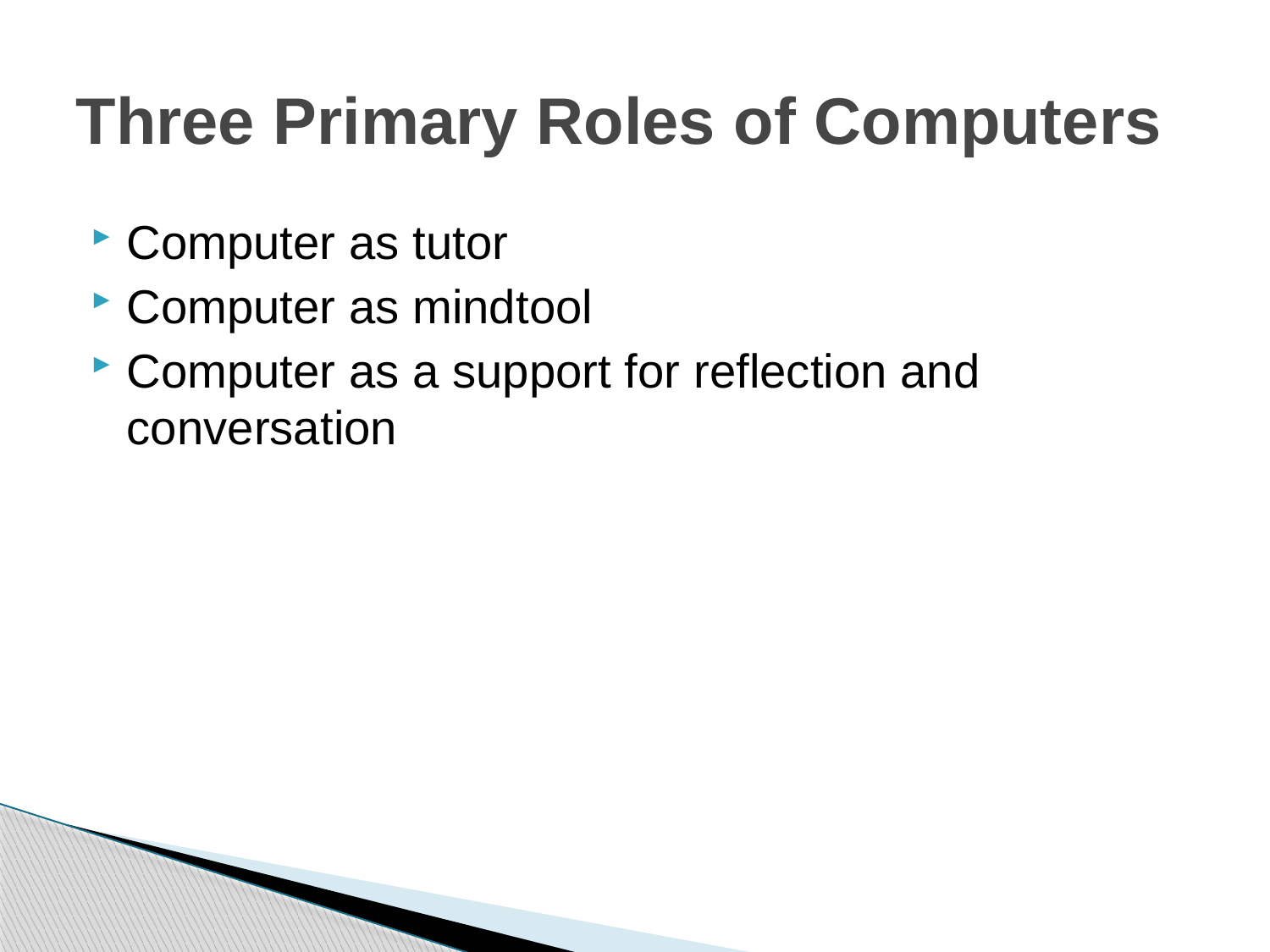

# Three Primary Roles of Computers
Computer as tutor
Computer as mindtool
Computer as a support for reflection and conversation